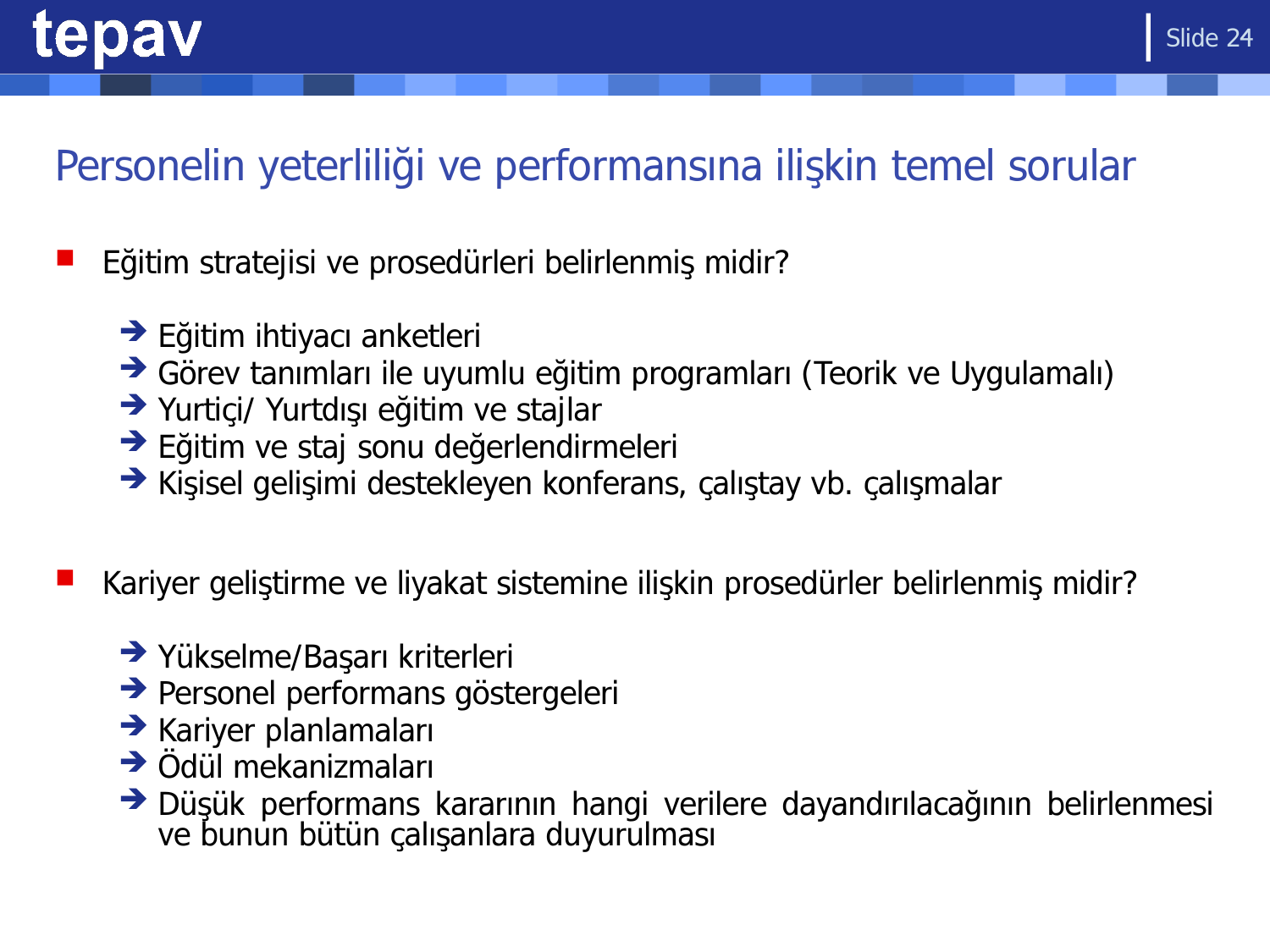

Slide 24
# Personelin yeterliliği ve performansına ilişkin temel sorular
Eğitim stratejisi ve prosedürleri belirlenmiş midir?

Eğitim ihtiyacı anketleri
Görev tanımları ile uyumlu eğitim programları (Teorik ve Uygulamalı)
Yurtiçi/ Yurtdışı eğitim ve stajlar
Eğitim ve staj sonu değerlendirmeleri
Kişisel gelişimi destekleyen konferans, çalıştay vb. çalışmalar

Kariyer geliştirme ve liyakat sistemine ilişkin prosedürler belirlenmiş midir?

Yükselme/Başarı kriterleri
Personel performans göstergeleri
Kariyer planlamaları
Ödül mekanizmaları
Düşük performans kararının hangi verilere dayandırılacağının belirlenmesi ve bunun bütün çalışanlara duyurulması